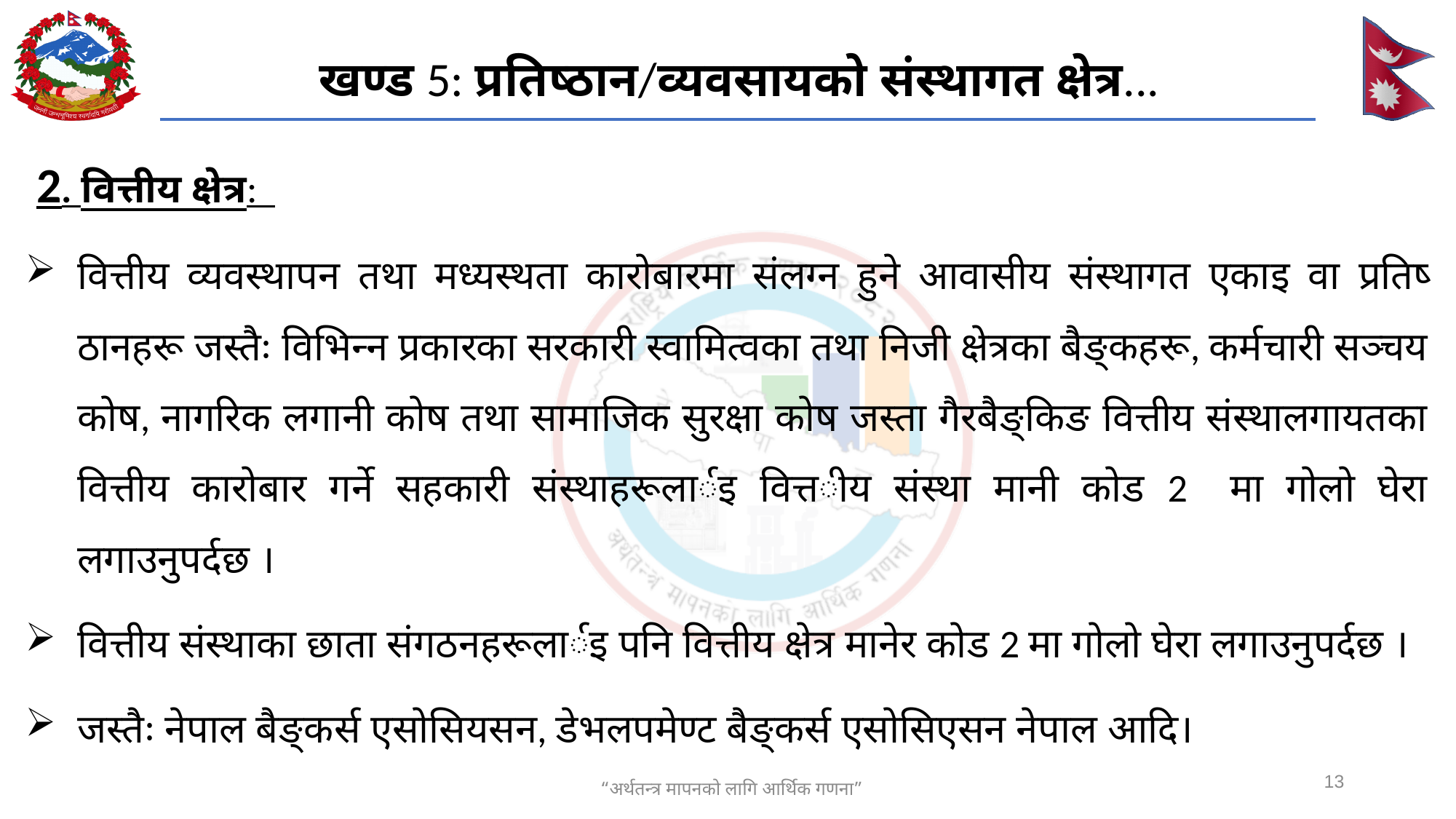

# खण्ड 5: प्रतिष्ठान/व्यवसायको संस्थागत क्षेत्र...
2. वित्तीय क्षेत्र:
वित्तीय व्यवस्थापन तथा मध्यस्थता कारोबारमा संलग्न हुने आवासीय संस्थागत एकाइ वा प्रतिष्‍ठानहरू जस्तैः विभिन्‍न प्रकारका सरकारी स्वामित्वका तथा निजी क्षेत्रका बैङ्कहरू, कर्मचारी सञ्‍चय कोष, नागरिक लगानी कोष तथा सामाजिक सुरक्षा कोष जस्ता गैरबैङ्किङ वित्तीय संस्थालगायतका वित्तीय कारोबार गर्ने सहकारी संस्थाहरूलार्इ वित्तीय संस्था मानी कोड 2  मा गोलो घेरा लगाउनुपर्दछ ।
वित्तीय संस्थाका छाता संगठनहरूलार्इ पनि वित्तीय क्षेत्र मानेर कोड 2 मा गोलो घेरा लगाउनुपर्दछ ।
जस्तैः नेपाल बैङ्कर्स एसोसियसन, डेभलपमेण्ट बैङ्कर्स एसोसिएसन नेपाल आदि।

13
“अर्थतन्त्र मापनको लागि आर्थिक गणना”